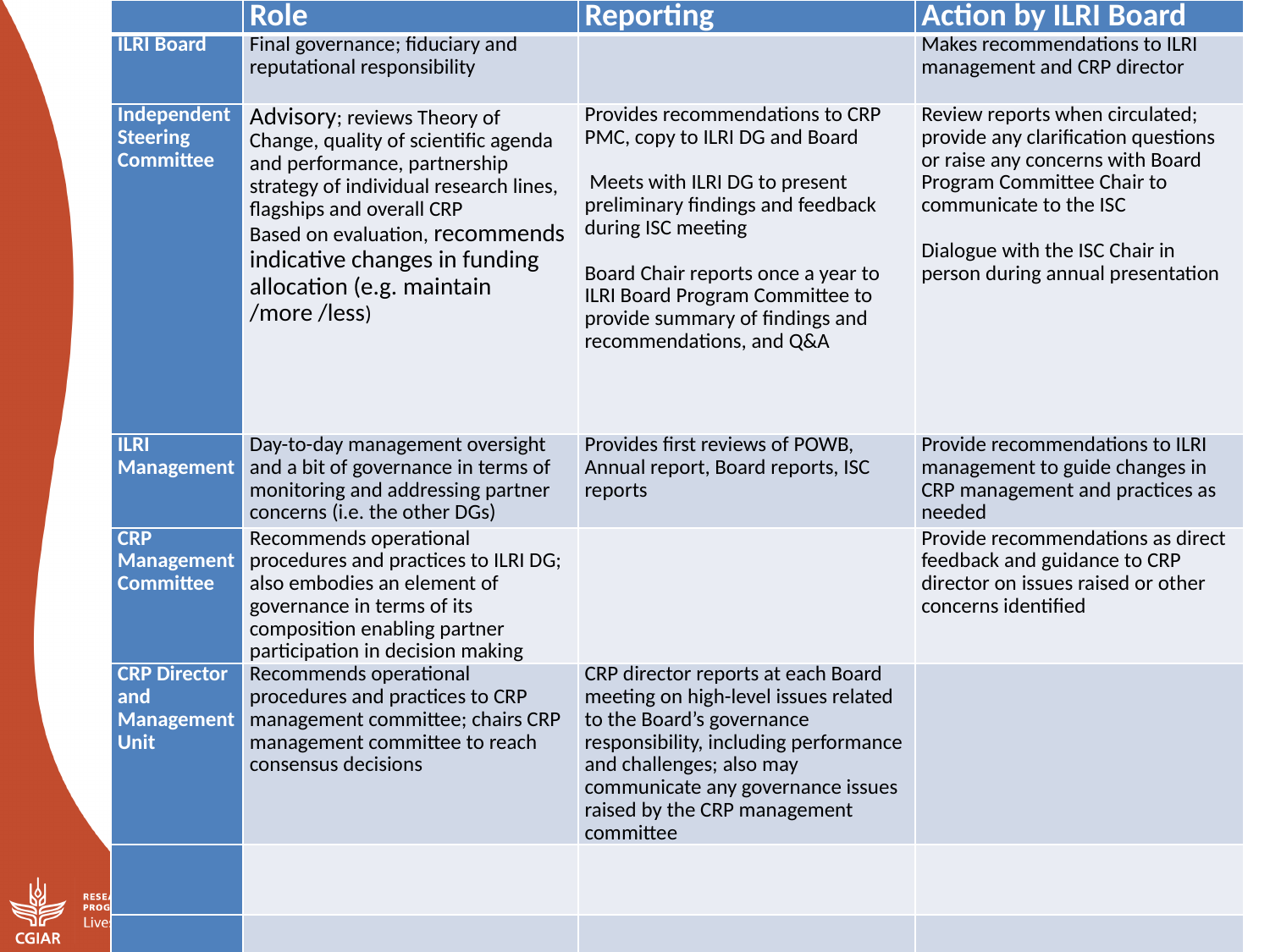

|  | Role | Reporting | Action by ILRI Board |
| --- | --- | --- | --- |
| ILRI Board | Final governance; fiduciary and reputational responsibility |  | Makes recommendations to ILRI management and CRP director |
| Independent Steering Committee | Advisory; reviews Theory of Change, quality of scientific agenda and performance, partnership strategy of individual research lines, flagships and overall CRP Based on evaluation, recommends indicative changes in funding allocation (e.g. maintain /more /less) | Provides recommendations to CRP PMC, copy to ILRI DG and Board  Meets with ILRI DG to present preliminary findings and feedback during ISC meeting Board Chair reports once a year to ILRI Board Program Committee to provide summary of findings and recommendations, and Q&A | Review reports when circulated; provide any clarification questions or raise any concerns with Board Program Committee Chair to communicate to the ISC   Dialogue with the ISC Chair in person during annual presentation |
| ILRI Management | Day-to-day management oversight and a bit of governance in terms of monitoring and addressing partner concerns (i.e. the other DGs) | Provides first reviews of POWB, Annual report, Board reports, ISC reports | Provide recommendations to ILRI management to guide changes in CRP management and practices as needed |
| CRP Management Committee | Recommends operational procedures and practices to ILRI DG; also embodies an element of governance in terms of its composition enabling partner participation in decision making |  | Provide recommendations as direct feedback and guidance to CRP director on issues raised or other concerns identified |
| CRP Director and Management Unit | Recommends operational procedures and practices to CRP management committee; chairs CRP management committee to reach consensus decisions | CRP director reports at each Board meeting on high-level issues related to the Board’s governance responsibility, including performance and challenges; also may communicate any governance issues raised by the CRP management committee |  |
|  |  |  |  |
|  |  |  |  |